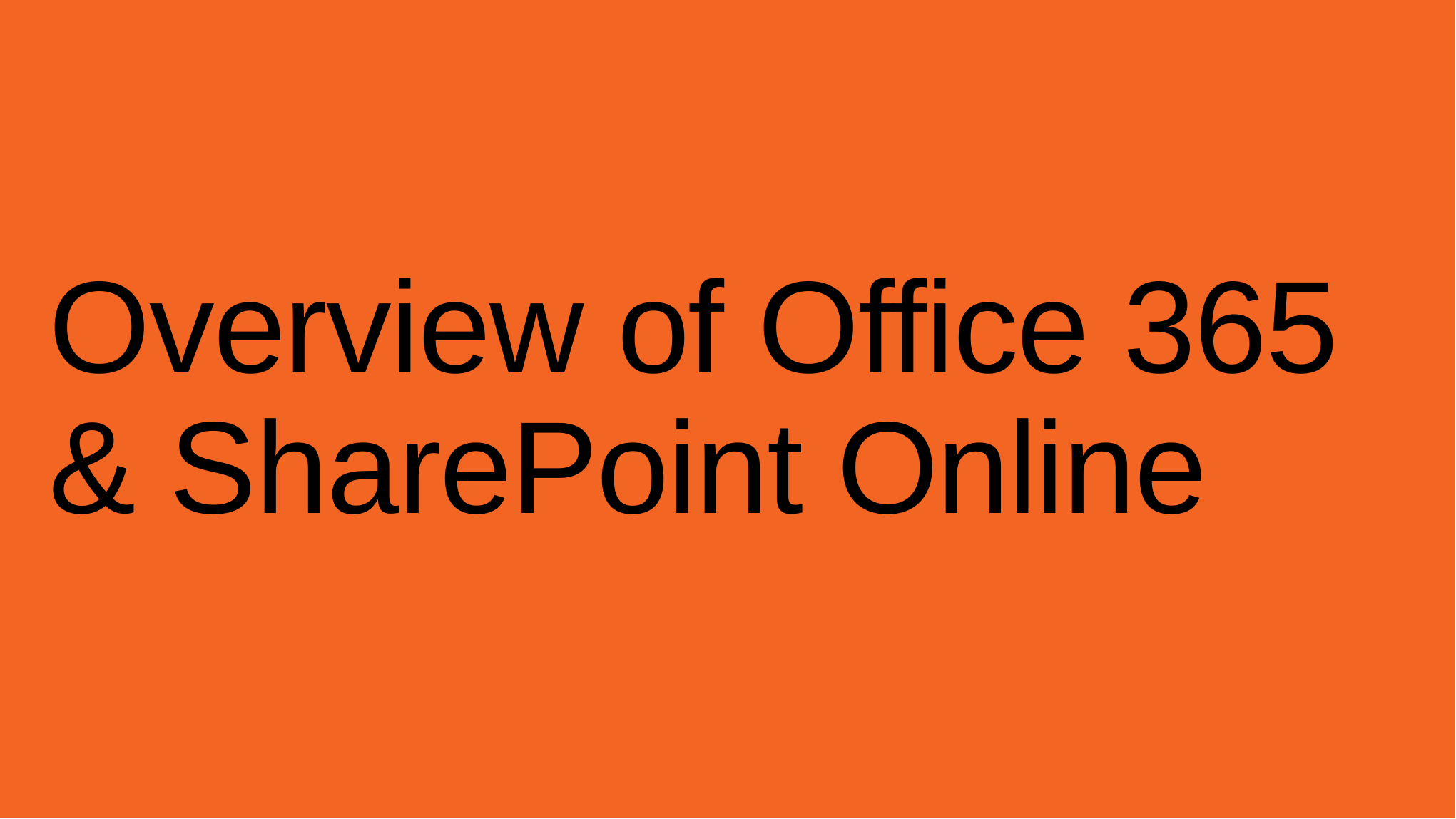

# Overview of Office 365 & SharePoint Online